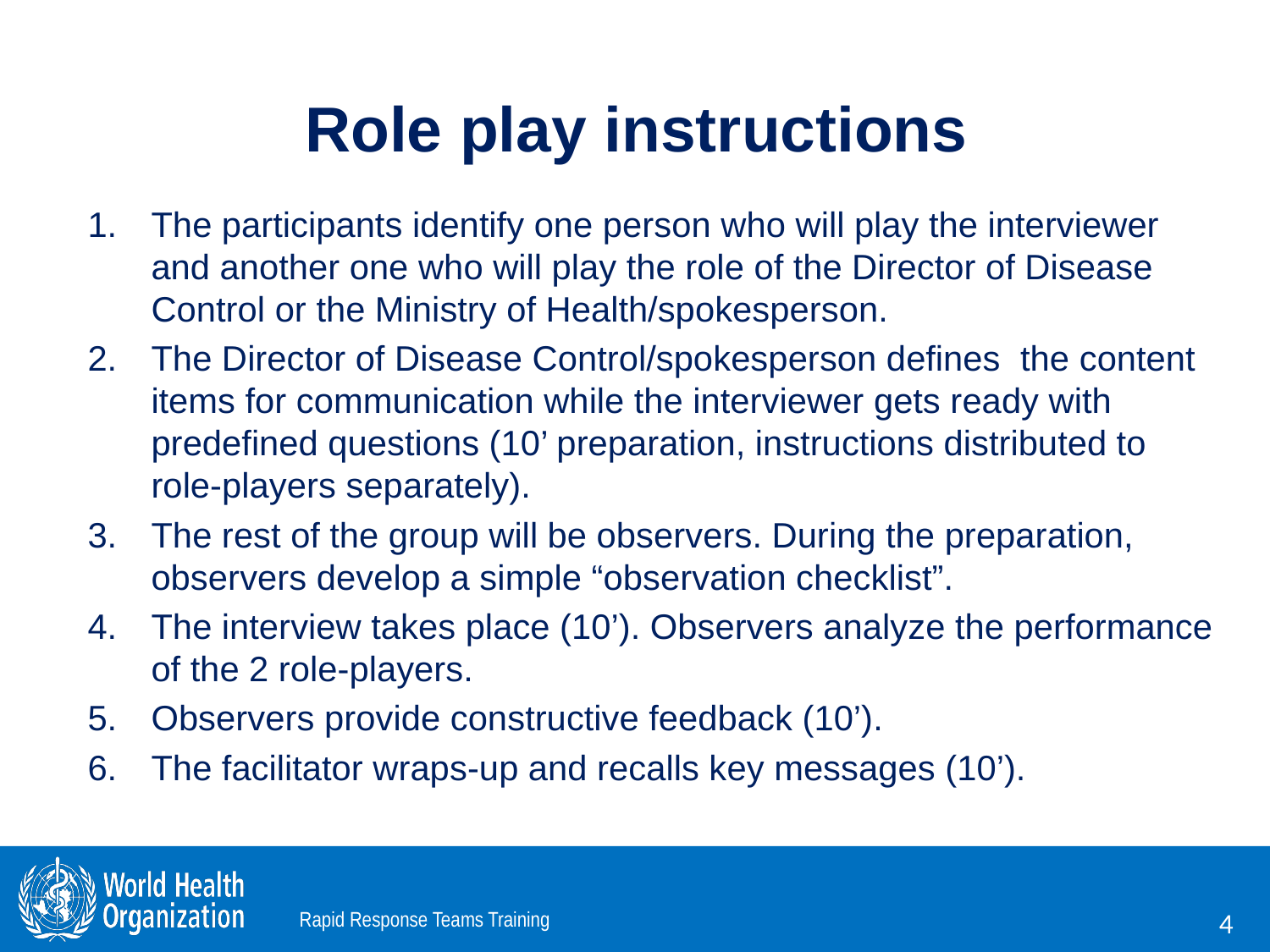

# Role play instructions

The participants identify one person who will play the interviewer and another one who will play the role of the Director of Disease Control or the Ministry of Health/spokesperson.
The Director of Disease Control/spokesperson defines  the content items for communication while the interviewer gets ready with predefined questions (10’ preparation, instructions distributed to role-players separately).
The rest of the group will be observers. During the preparation, observers develop a simple “observation checklist”.
The interview takes place (10’). Observers analyze the performance of the 2 role-players.
Observers provide constructive feedback (10’).
The facilitator wraps-up and recalls key messages (10’).